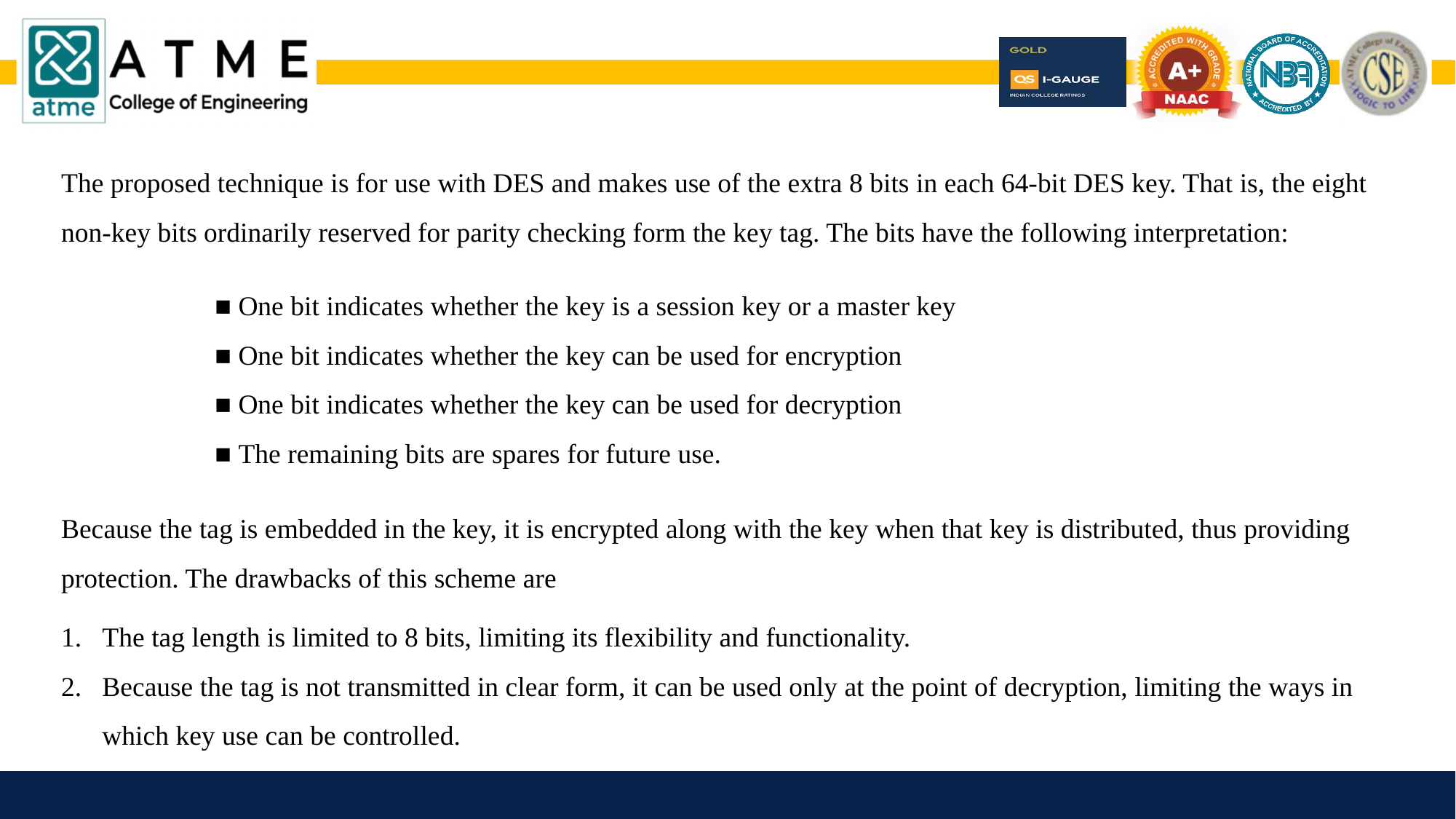

The proposed technique is for use with DES and makes use of the extra 8 bits in each 64-bit DES key. That is, the eight non-key bits ordinarily reserved for parity checking form the key tag. The bits have the following interpretation:
■ One bit indicates whether the key is a session key or a master key
■ One bit indicates whether the key can be used for encryption
■ One bit indicates whether the key can be used for decryption
■ The remaining bits are spares for future use.
Because the tag is embedded in the key, it is encrypted along with the key when that key is distributed, thus providing protection. The drawbacks of this scheme are
The tag length is limited to 8 bits, limiting its flexibility and functionality.
Because the tag is not transmitted in clear form, it can be used only at the point of decryption, limiting the ways in which key use can be controlled.